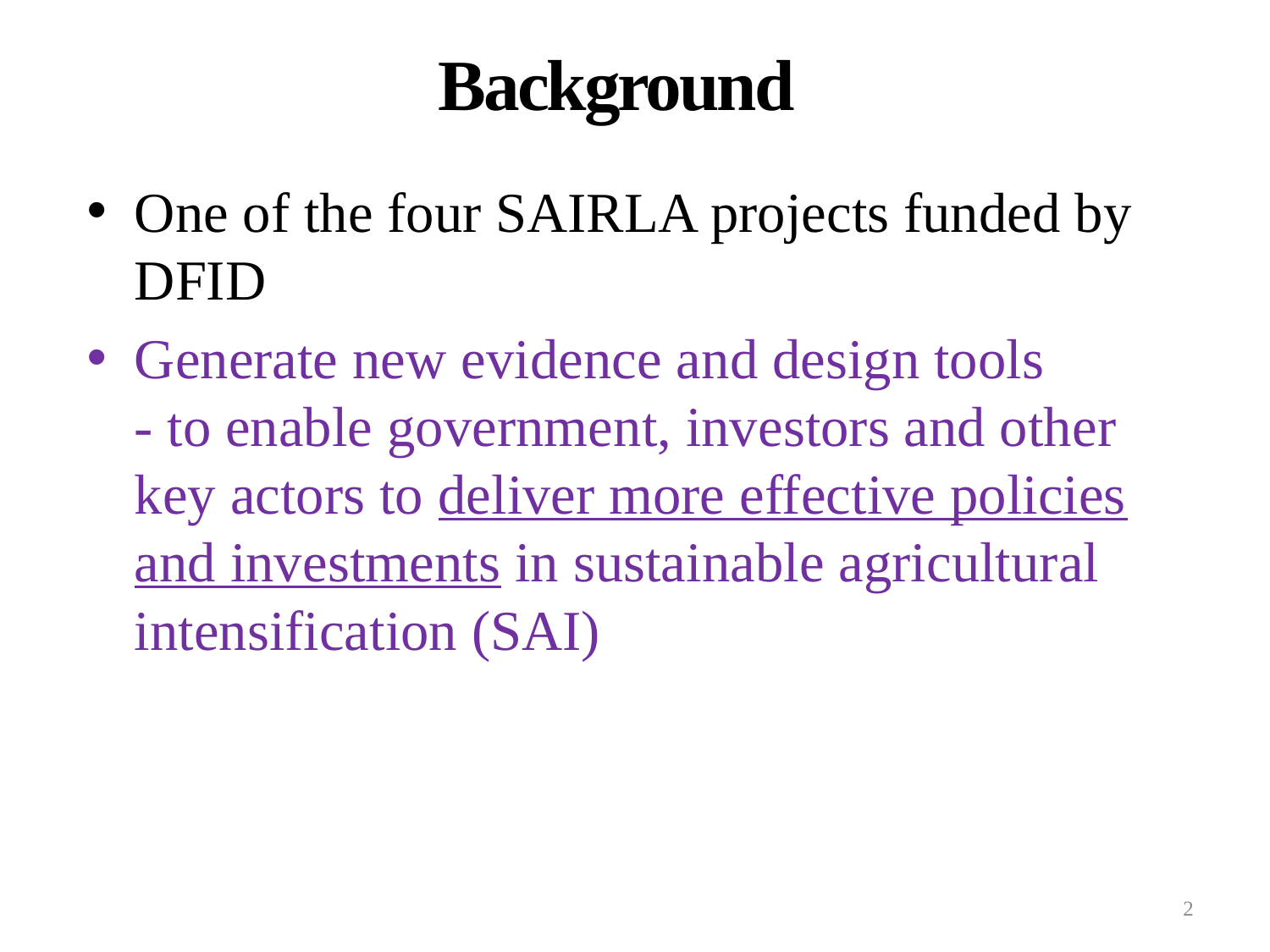

# Background
One of the four SAIRLA projects funded by DFID
Generate new evidence and design tools
- to enable government, investors and other key actors to deliver more effective policies and investments in sustainable agricultural intensification (SAI)

2